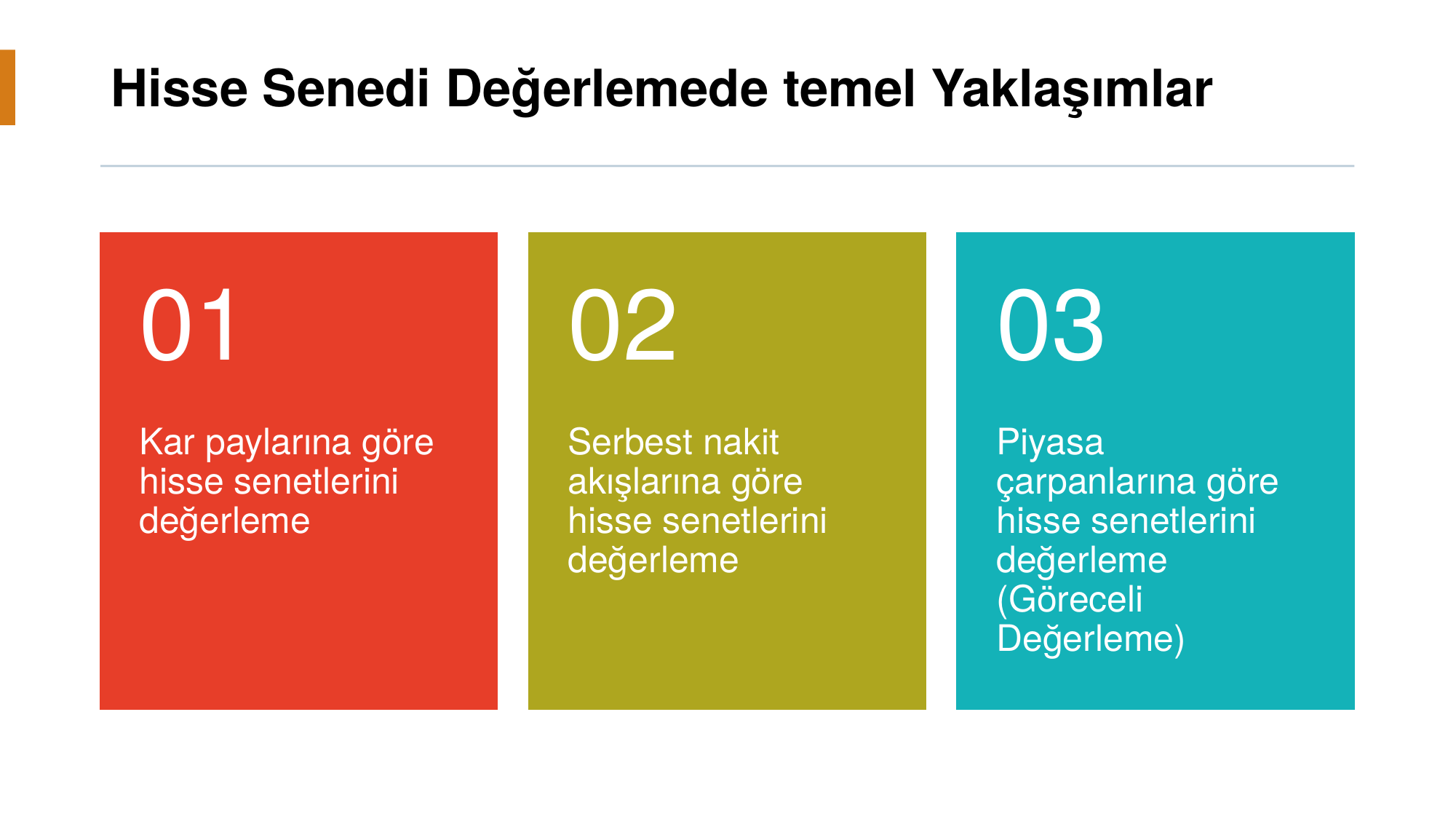

# Hisse Senedi Değerlemede temel Yaklaşımlar

Kar paylarına göre hisse senetlerini değerleme
01
Serbest nakit akışlarına göre hisse senetlerini değerleme
02
Piyasa çarpanlarına göre hisse senetlerini değerleme (Göreceli Değerleme)
03